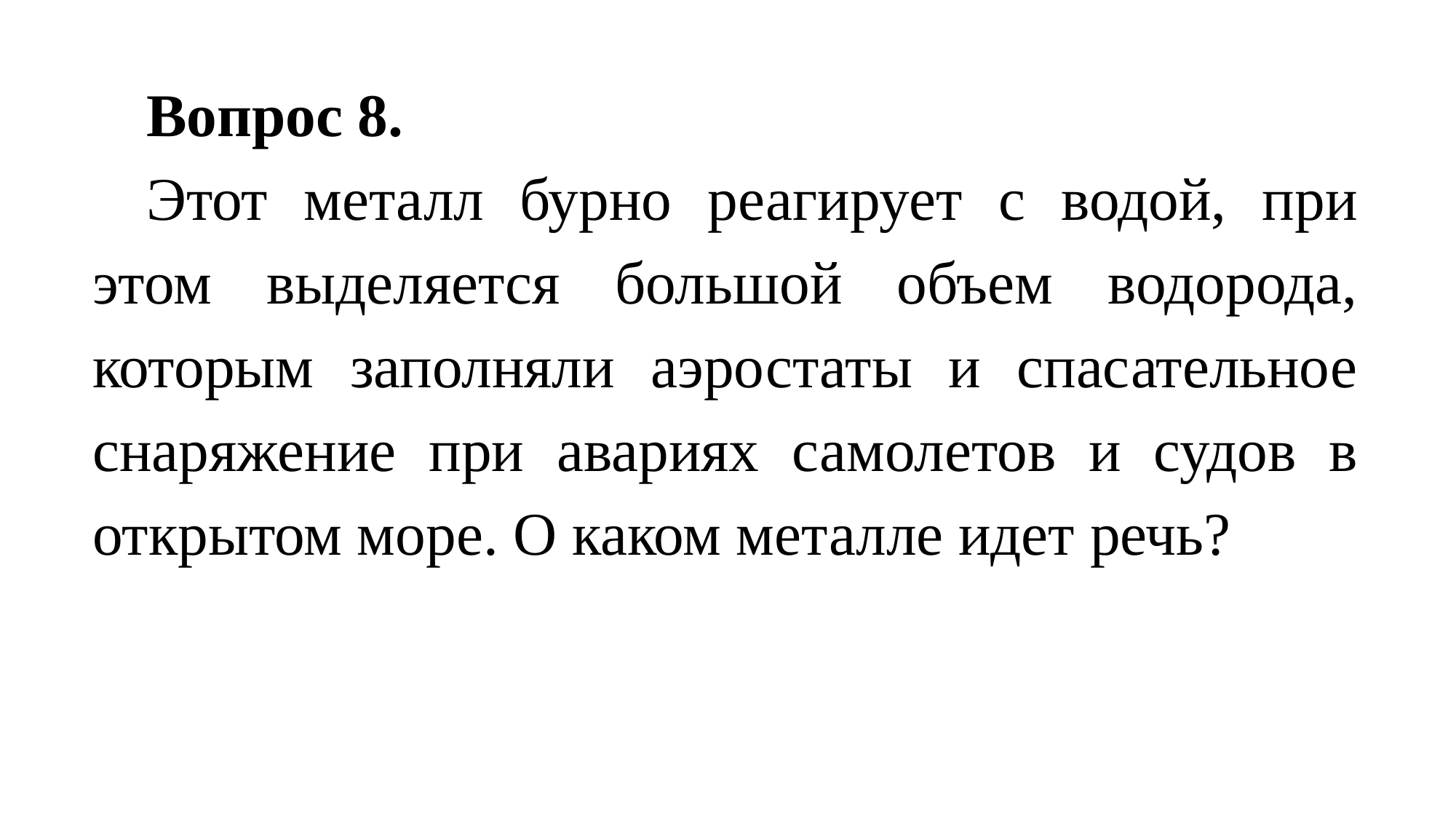

Вопрос 8.
Этот металл бурно реагирует с водой, при этом выделяется большой объем водорода, которым заполняли аэростаты и спасательное снаряжение при авариях самолетов и судов в открытом море. О каком металле идет речь?